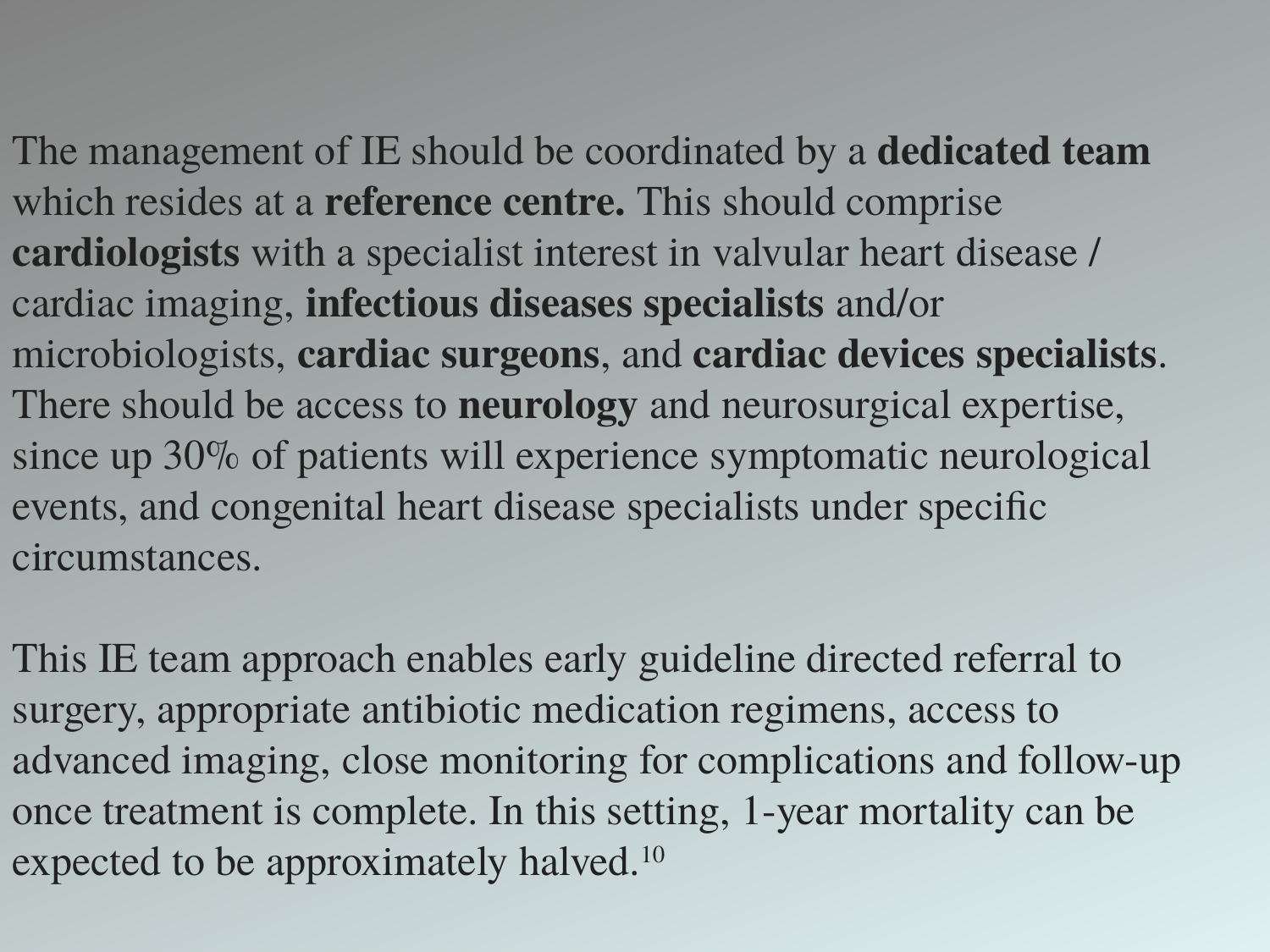

The management of IE should be coordinated by a dedicated team which resides at a reference centre. This should comprise cardiologists with a specialist interest in valvular heart disease / cardiac imaging, infectious diseases specialists and/or microbiologists, cardiac surgeons, and cardiac devices specialists. There should be access to neurology and neurosurgical expertise, since up 30% of patients will experience symptomatic neurological events, and congenital heart disease specialists under specific circumstances.

This IE team approach enables early guideline directed referral to surgery, appropriate antibiotic medication regimens, access to advanced imaging, close monitoring for complications and follow-up once treatment is complete. In this setting, 1-year mortality can be expected to be approximately halved.10